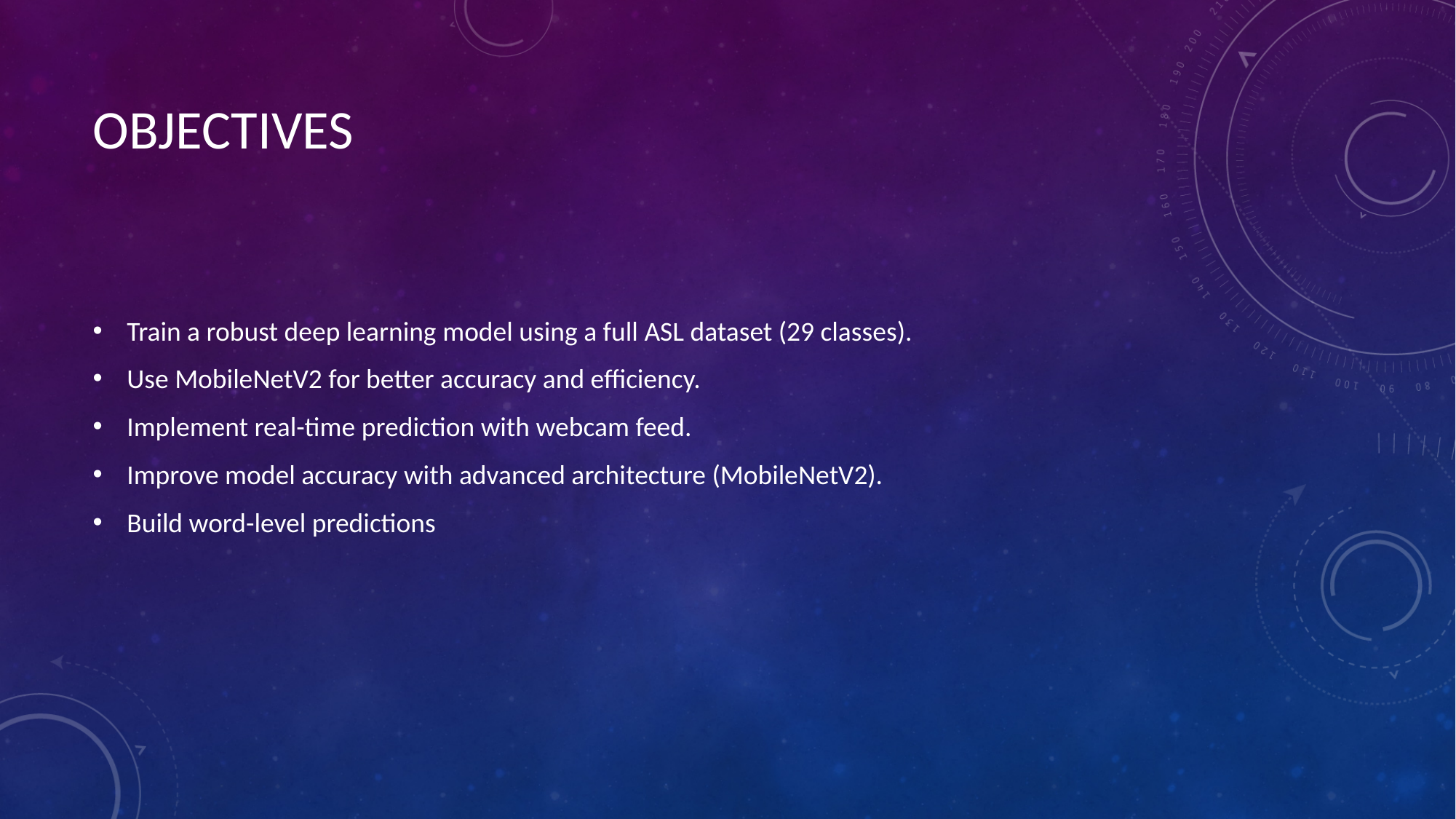

# Objectives
Train a robust deep learning model using a full ASL dataset (29 classes).
Use MobileNetV2 for better accuracy and efficiency.
Implement real-time prediction with webcam feed.
Improve model accuracy with advanced architecture (MobileNetV2).
Build word-level predictions